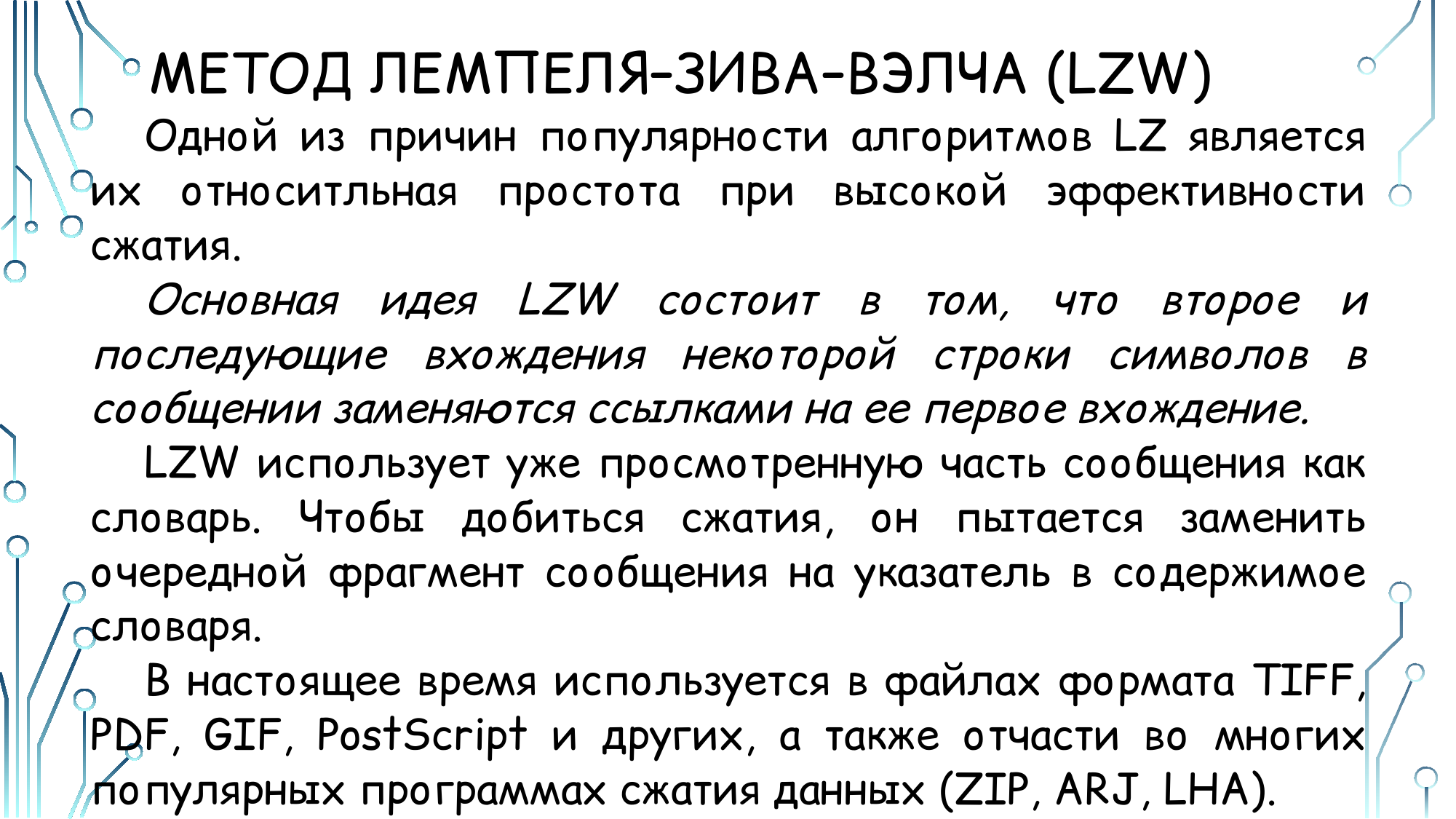

# МЕТОД Лемпеля–Зива–Вэлча (LZW)
Одной из причин популярности алгоритмов LZ является их относитльная простота при высокой эффективности сжатия.
Основная идея LZW состоит в том, что второе и последующие вхождения некоторой строки символов в сообщении заменяются ссылками на ее первое вхождение.
LZW использует уже просмотренную часть сообщения как словарь. Чтобы добиться сжатия, он пытается заменить очередной фрагмент сообщения на указатель в содержимое словаря.
В настоящее время используется в файлах формата TIFF, PDF, GIF, PostScript и других, а также отчасти во многих популярных программах сжатия данных (ZIP, ARJ, LHA).